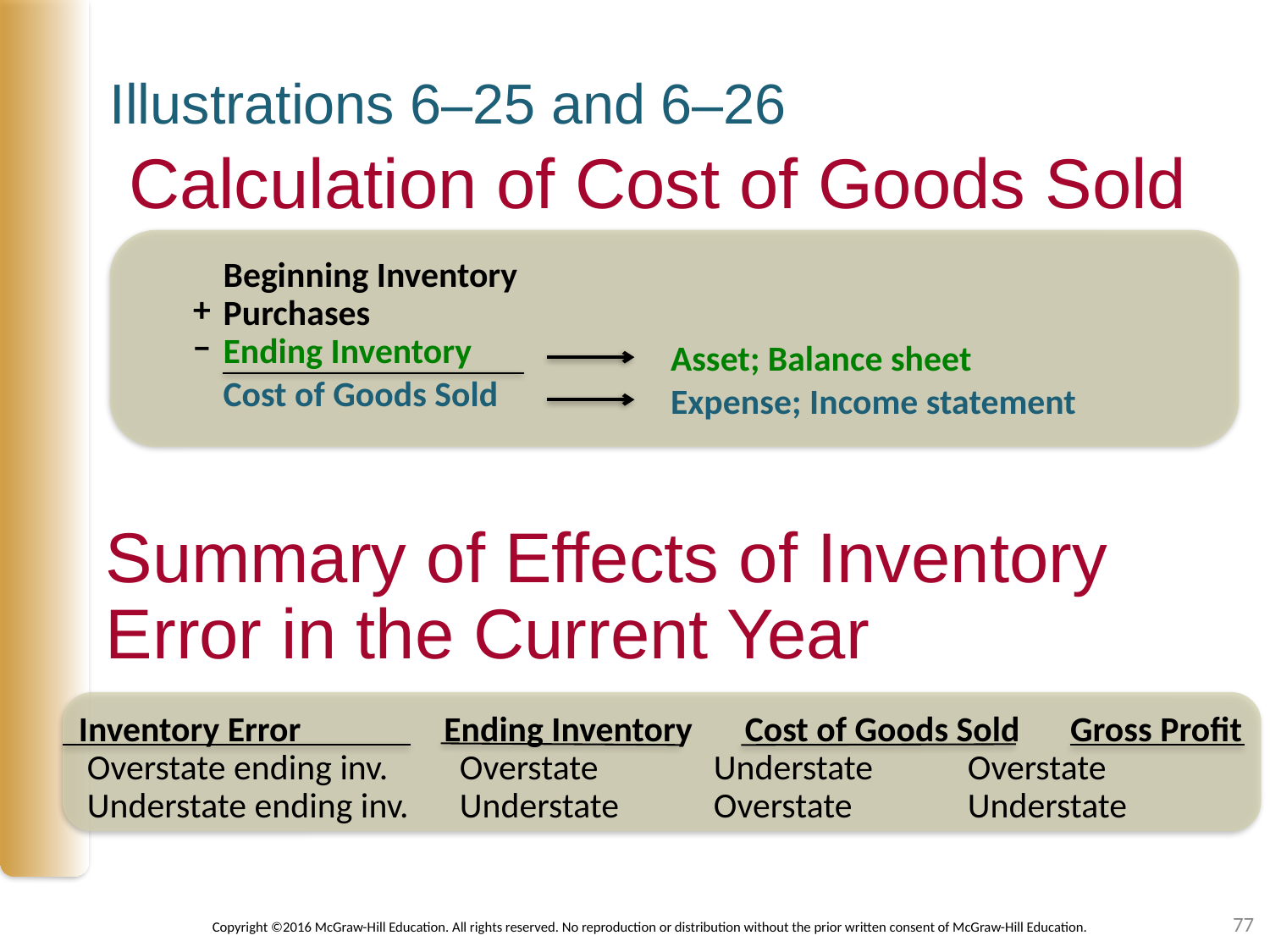

Illustrations 6–25 and 6–26
Calculation of Cost of Goods Sold

Beginning Inventory
Purchases
Ending Inventory
Cost of Goods Sold
+
−
Asset; Balance sheet
Expense; Income statement
# Summary of Effects of Inventory Error in the Current Year

Inventory Error	Ending Inventory	Cost of Goods Sold	Gross Profit
Overstate ending inv.	Overstate	Understate	Overstate
Understate ending inv.	Understate	Overstate	Understate
77
Copyright ©2016 McGraw-Hill Education. All rights reserved. No reproduction or distribution without the prior written consent of McGraw-Hill Education.